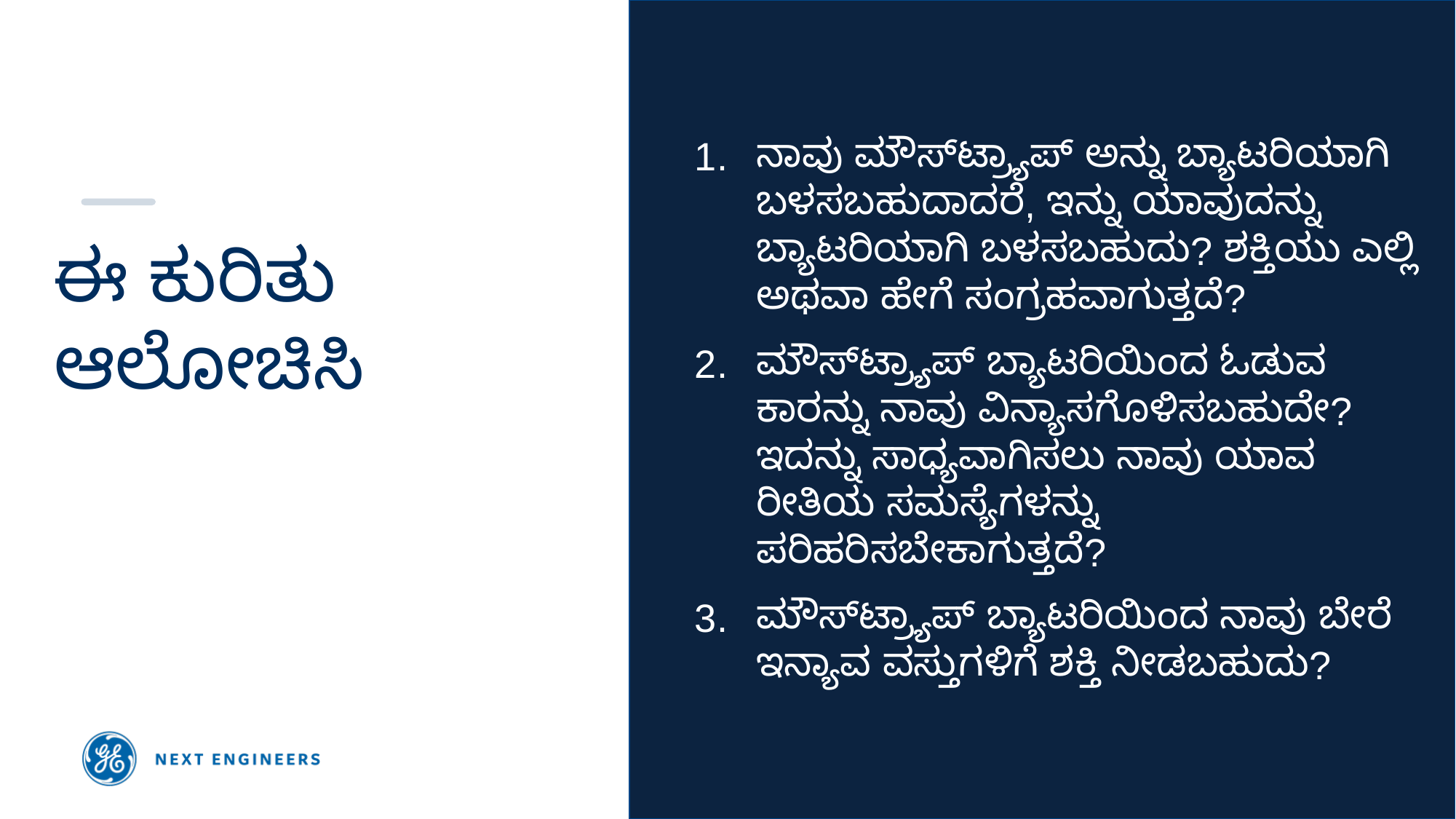

ನಾವು ಮೌಸ್‌ಟ್ರ್ಯಾಪ್‌ ಅನ್ನು ಬ್ಯಾಟರಿಯಾಗಿ ಬಳಸಬಹುದಾದರೆ, ಇನ್ನು ಯಾವುದನ್ನು ಬ್ಯಾಟರಿಯಾಗಿ ಬಳಸಬಹುದು? ಶಕ್ತಿಯು ಎಲ್ಲಿ ಅಥವಾ ಹೇಗೆ ಸಂಗ್ರಹವಾಗುತ್ತದೆ?
ಮೌಸ್‌ಟ್ರ್ಯಾಪ್‌ ಬ್ಯಾಟರಿಯಿಂದ ಓಡುವ ಕಾರನ್ನು ನಾವು ವಿನ್ಯಾಸಗೊಳಿಸಬಹುದೇ? ಇದನ್ನು ಸಾಧ್ಯವಾಗಿಸಲು ನಾವು ಯಾವ ರೀತಿಯ ಸಮಸ್ಯೆಗಳನ್ನು ಪರಿಹರಿಸಬೇಕಾಗುತ್ತದೆ?
ಮೌಸ್‌ಟ್ರ್ಯಾಪ್‌ ಬ್ಯಾಟರಿಯಿಂದ ನಾವು ಬೇರೆ ಇನ್ಯಾವ ವಸ್ತುಗಳಿಗೆ ಶಕ್ತಿ ನೀಡಬಹುದು?
ಈ ಕುರಿತು ಆಲೋಚಿಸಿ
9